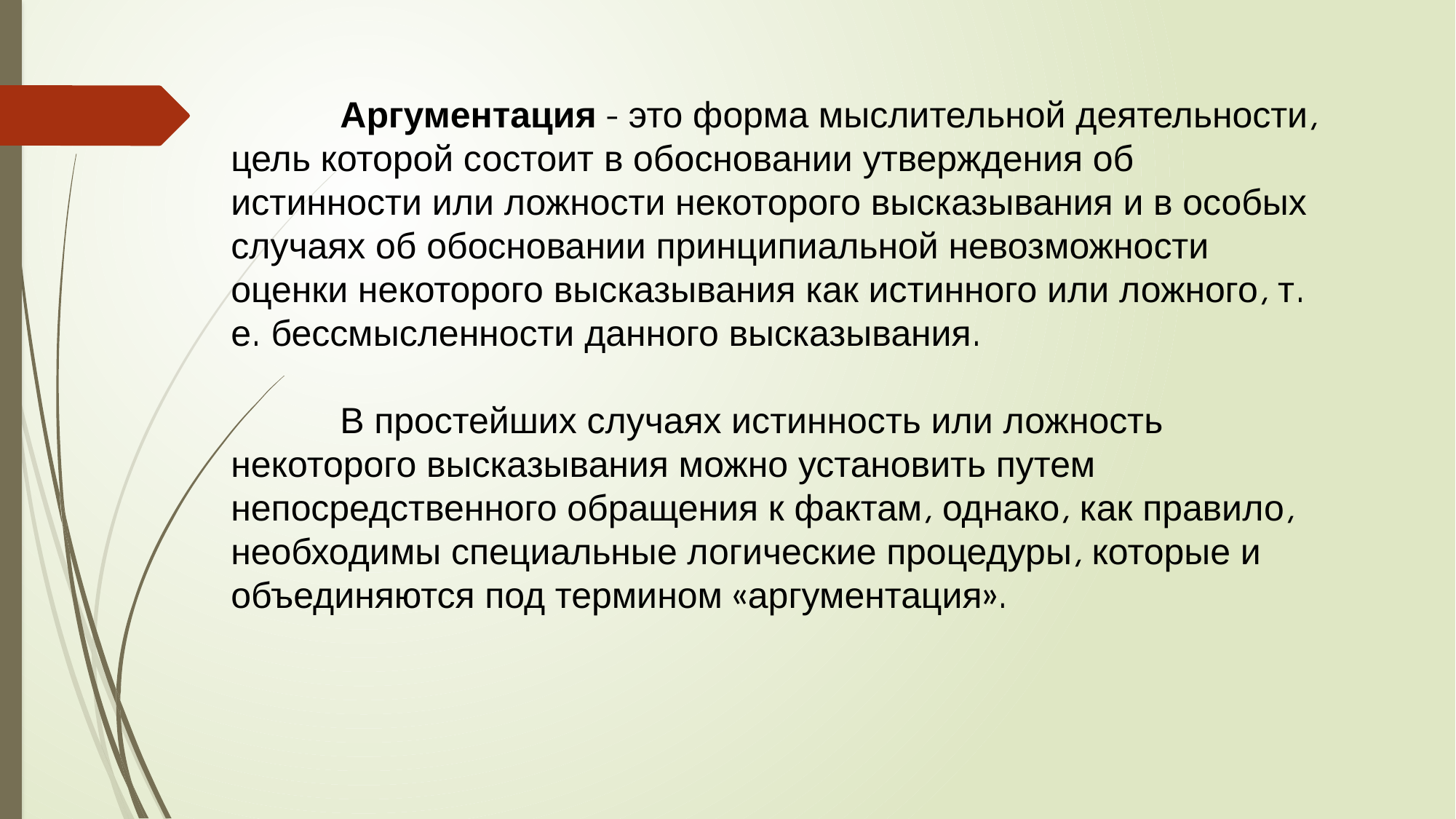

Аргументация - это форма мыслительной деятельности, цель которой состоит в обосновании утверждения об истинности или ложности некоторого высказывания и в особых случаях об обосновании принципиальной невозможности оценки некоторого высказывания как истинного или ложного, т. е. бессмысленности данного высказывания.

	В простейших случаях истинность или ложность некоторого высказывания можно установить путем непосредственного обращения к фактам, однако, как правило, необходимы специальные логические процедуры, которые и объединяются под термином «аргументация».